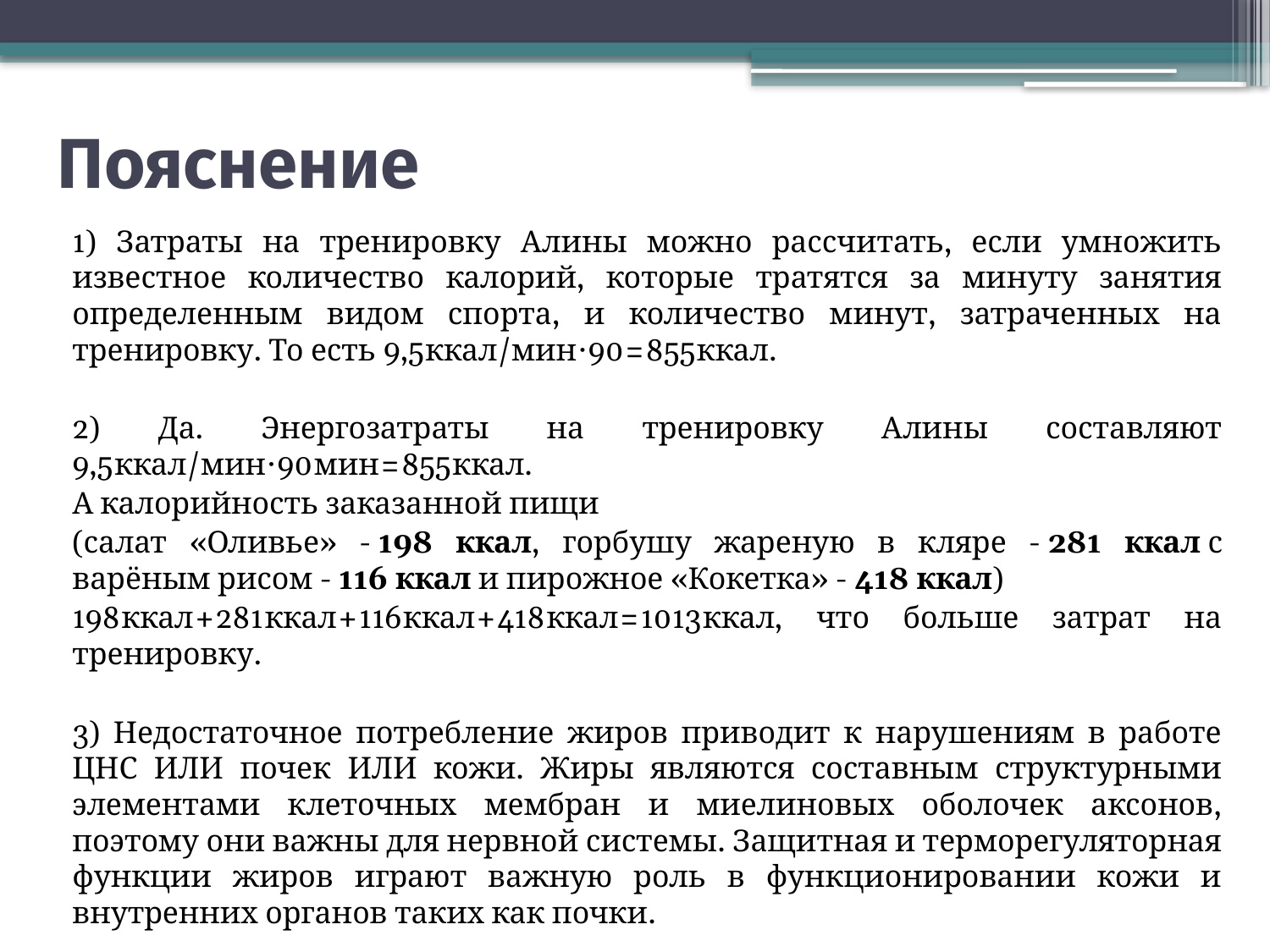

# Пояснение
1) Затраты на тренировку Алины можно рассчитать, если умножить известное количество калорий, которые тратятся за минуту занятия определенным видом спорта, и количество минут, затраченных на тренировку. То есть 9,5 ккал/мин · 90 = 855 ккал.

2) Да. Энергозатраты на тренировку Алины составляют 9,5 ккал/мин · 90 мин = 855 ккал.
А калорийность заказанной пищи
(салат «Оливье» - 198 ккал, горбушу жареную в кляре - 281 ккал с варёным рисом - 116 ккал и пирожное «Кокетка» - 418 ккал)
198 ккал + 281 ккал + 116 ккал + 418 ккал = 1013 ккал, что больше затрат на тренировку.

3) Недостаточное потребление жиров приводит к нарушениям в работе ЦНС ИЛИ почек ИЛИ кожи. Жиры являются составным структурными элементами клеточных мембран и миелиновых оболочек аксонов, поэтому они важны для нервной системы. Защитная и терморегуляторная функции жиров играют важную роль в функционировании кожи и внутренних органов таких как почки.